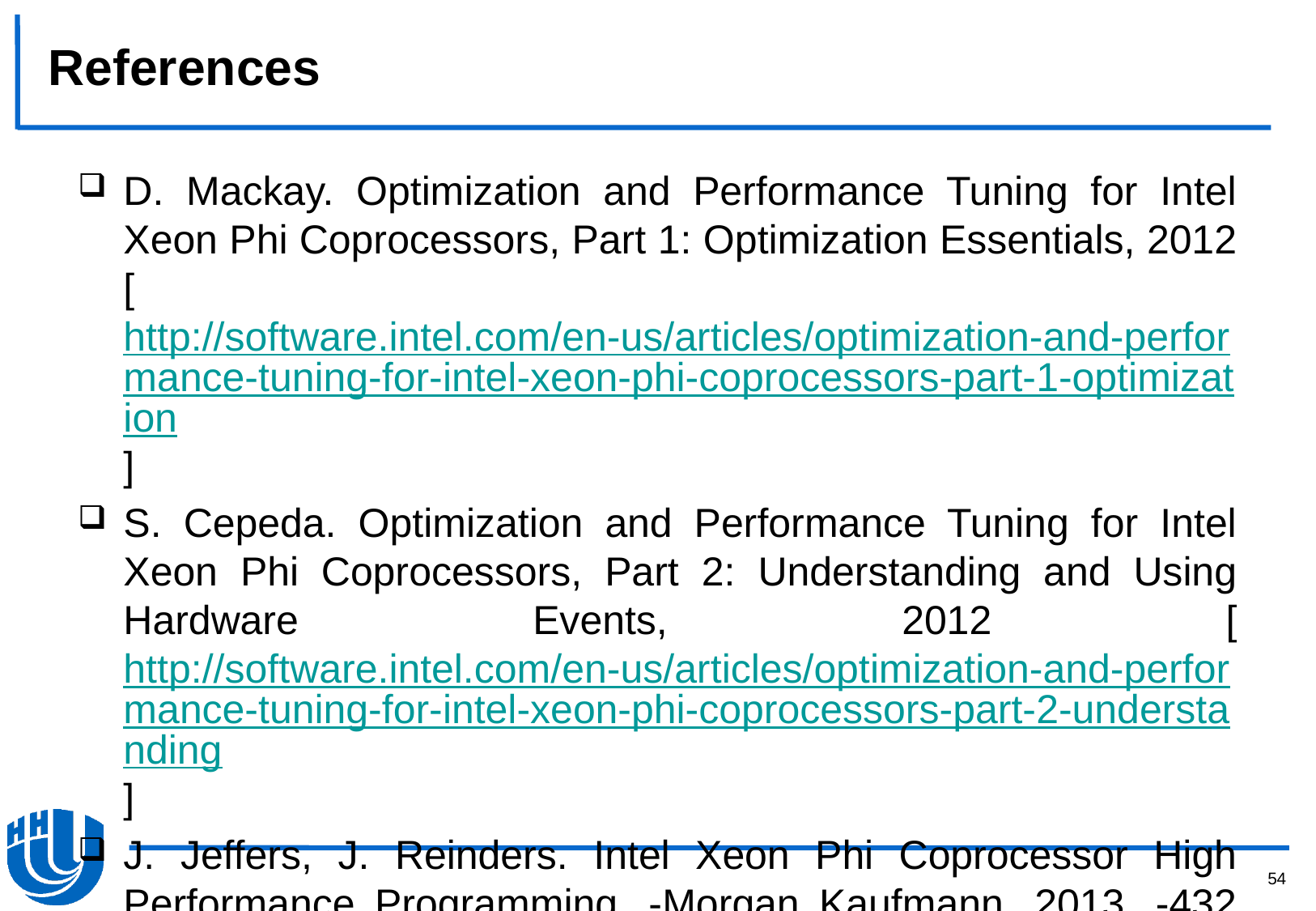

# References
D. Mackay. Optimization and Performance Tuning for Intel Xeon Phi Coprocessors, Part 1: Optimization Essentials, 2012 [http://software.intel.com/en-us/articles/optimization-and-performance-tuning-for-intel-xeon-phi-coprocessors-part-1-optimization]
S. Cepeda. Optimization and Performance Tuning for Intel Xeon Phi Coprocessors, Part 2: Understanding and Using Hardware Events, 2012 [http://software.intel.com/en-us/articles/optimization-and-performance-tuning-for-intel-xeon-phi-coprocessors-part-2-understanding]
J. Jeffers, J. Reinders. Intel Xeon Phi Coprocessor High Performance Programming. -Morgan Kaufmann, 2013. -432 p.
54